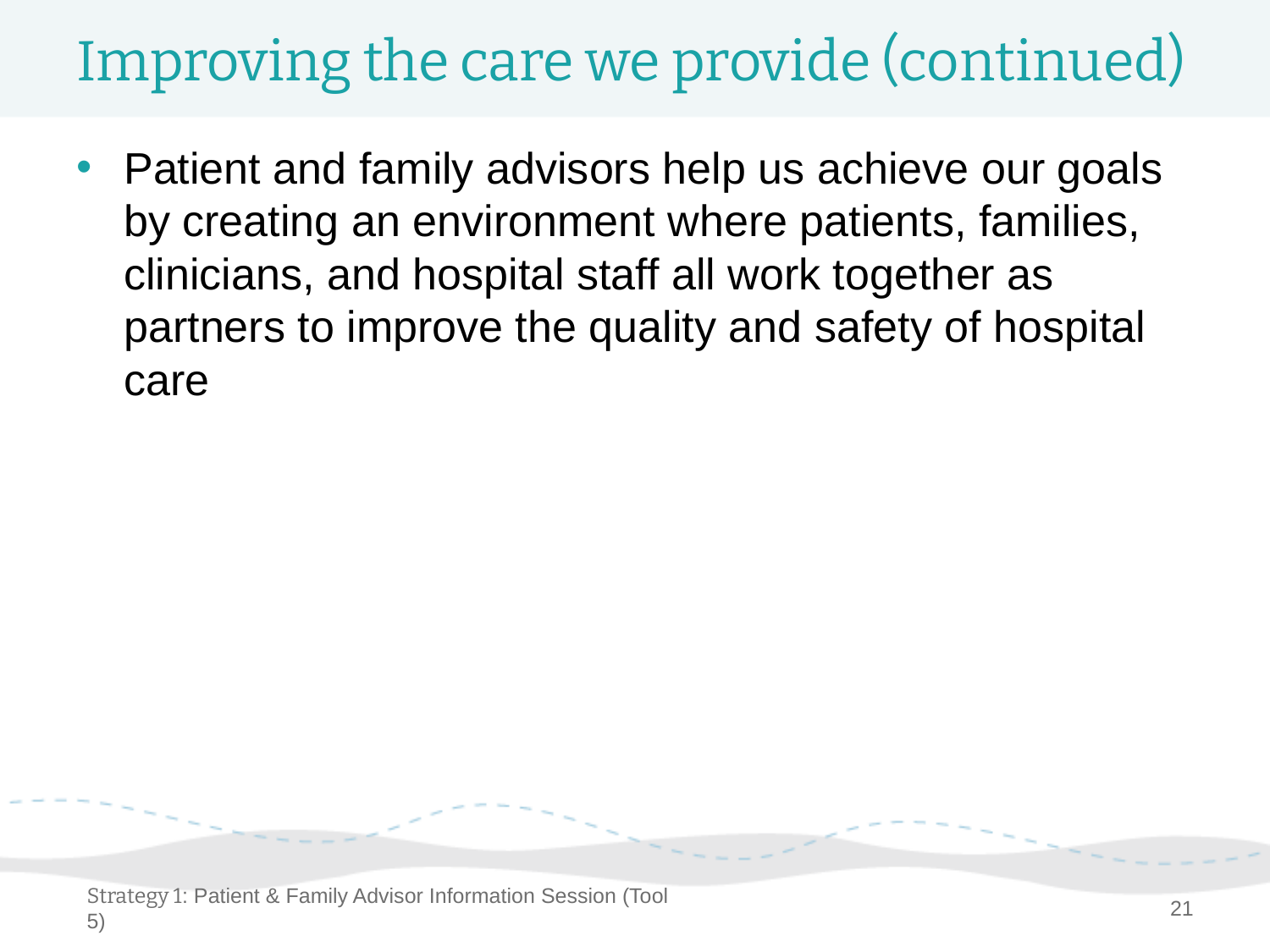

# Improving the care we provide (continued)
Patient and family advisors help us achieve our goals by creating an environment where patients, families, clinicians, and hospital staff all work together as partners to improve the quality and safety of hospital care
Strategy 1: Patient & Family Advisor Information Session (Tool 5)
21